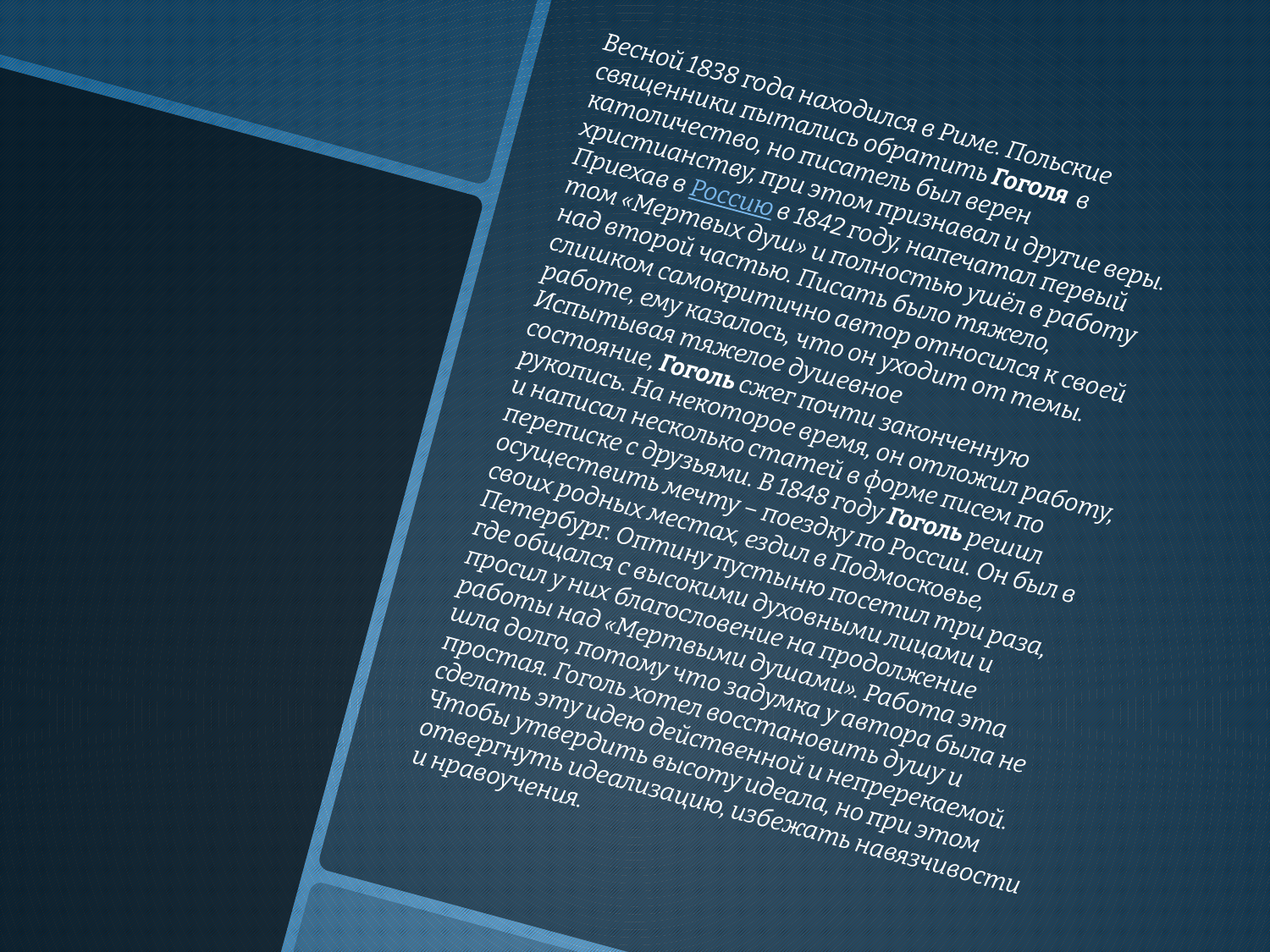

Весной 1838 года находился в Риме. Польские священники пытались обратить Гоголя  в католичество, но писатель был верен христианству, при этом признавал и другие веры. Приехав в Россию в 1842 году, напечатал первый том «Мертвых душ» и полностью ушёл в работу над второй частью. Писать было тяжело, слишком самокритично автор относился к своей работе, ему казалось, что он уходит от темы. Испытывая тяжелое душевное состояние, Гоголь сжег почти законченную рукопись. На некоторое время, он отложил работу, и написал несколько статей в форме писем по переписке с друзьями. В 1848 году Гоголь решил осуществить мечту – поездку по России. Он был в своих родных местах, ездил в Подмосковье, Петербург. Оптину пустыню посетил три раза, где общался с высокими духовными лицами и просил у них благословение на продолжение работы над «Мертвыми душами». Работа эта шла долго, потому что задумка у автора была не простая. Гоголь хотел восстановить душу и сделать эту идею действенной и непререкаемой. Чтобы утвердить высоту идеала, но при этом отвергнуть идеализацию, избежать навязчивости и нравоучения.
#